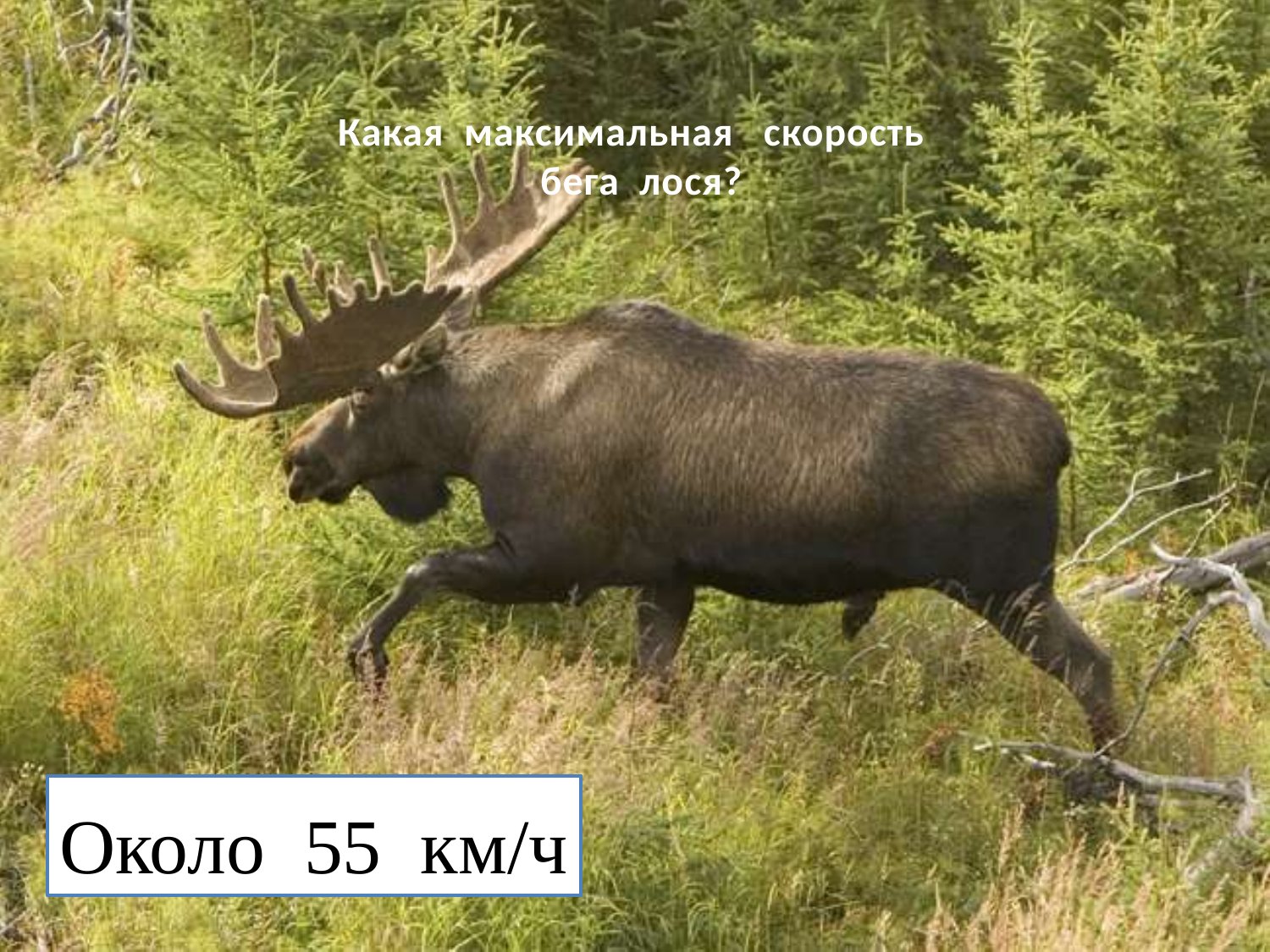

# Какая  максимальная   скорость бега  лося?
Около  55  км/ч